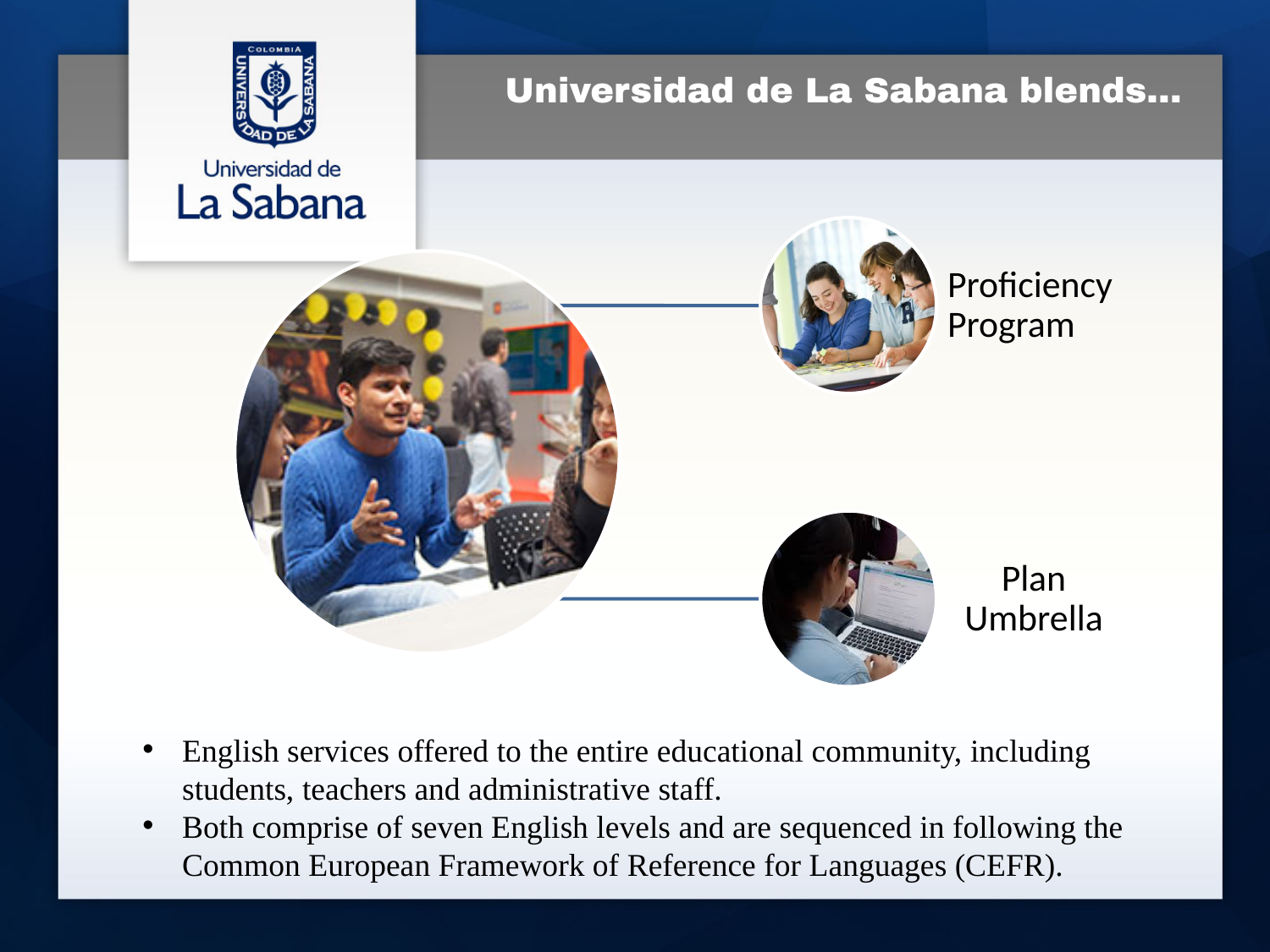

Universidad de La Sabana blends…

Proficiency Program
Plan Umbrella
English services offered to the entire educational community, including students, teachers and administrative staff.
Both comprise of seven English levels and are sequenced in following the Common European Framework of Reference for Languages (CEFR).